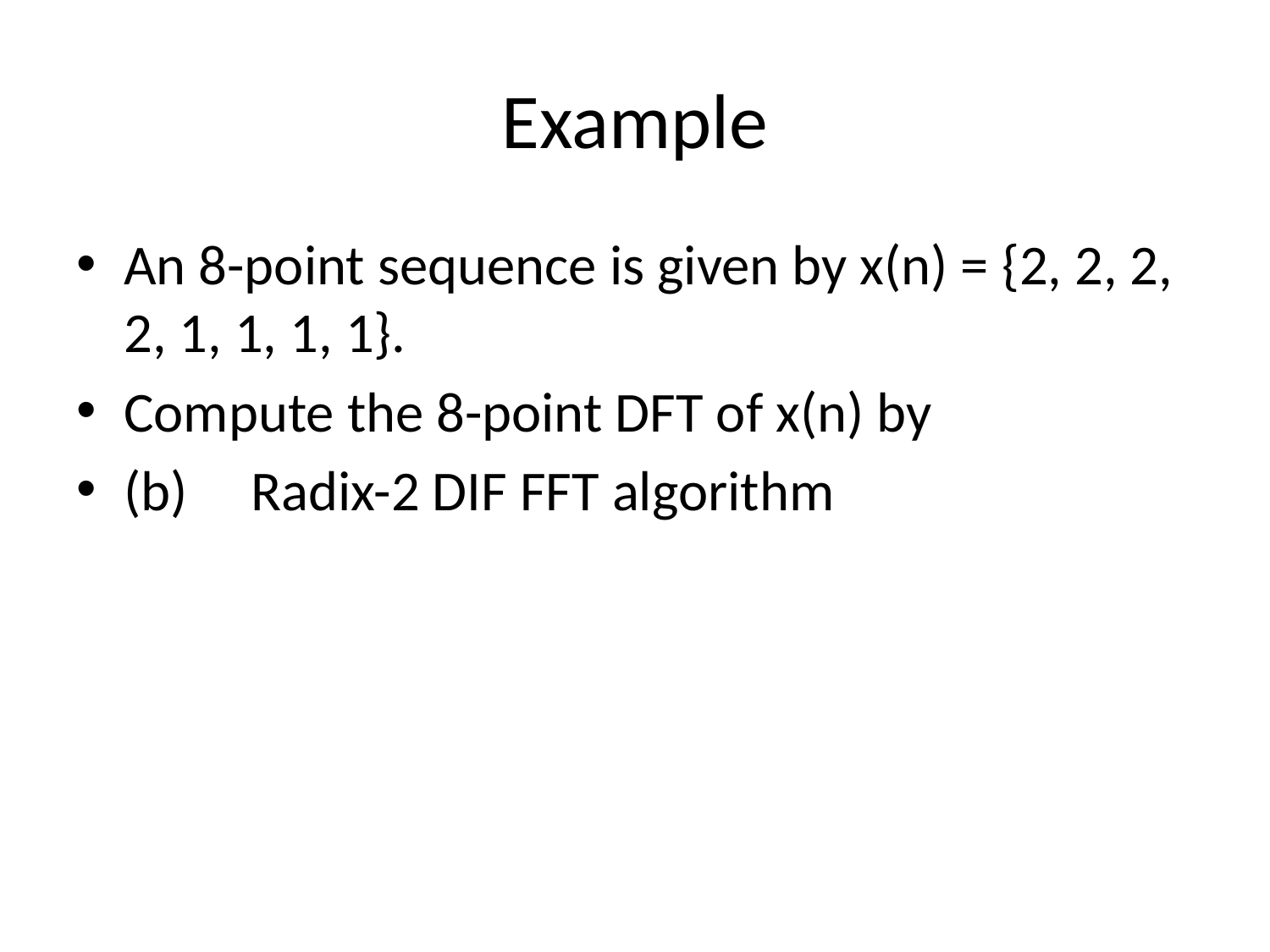

# Example
An 8-point sequence is given by x(n) = {2, 2, 2, 2, 1, 1, 1, 1}.
Compute the 8-point DFT of x(n) by
(b)	Radix-2 DIF FFT algorithm